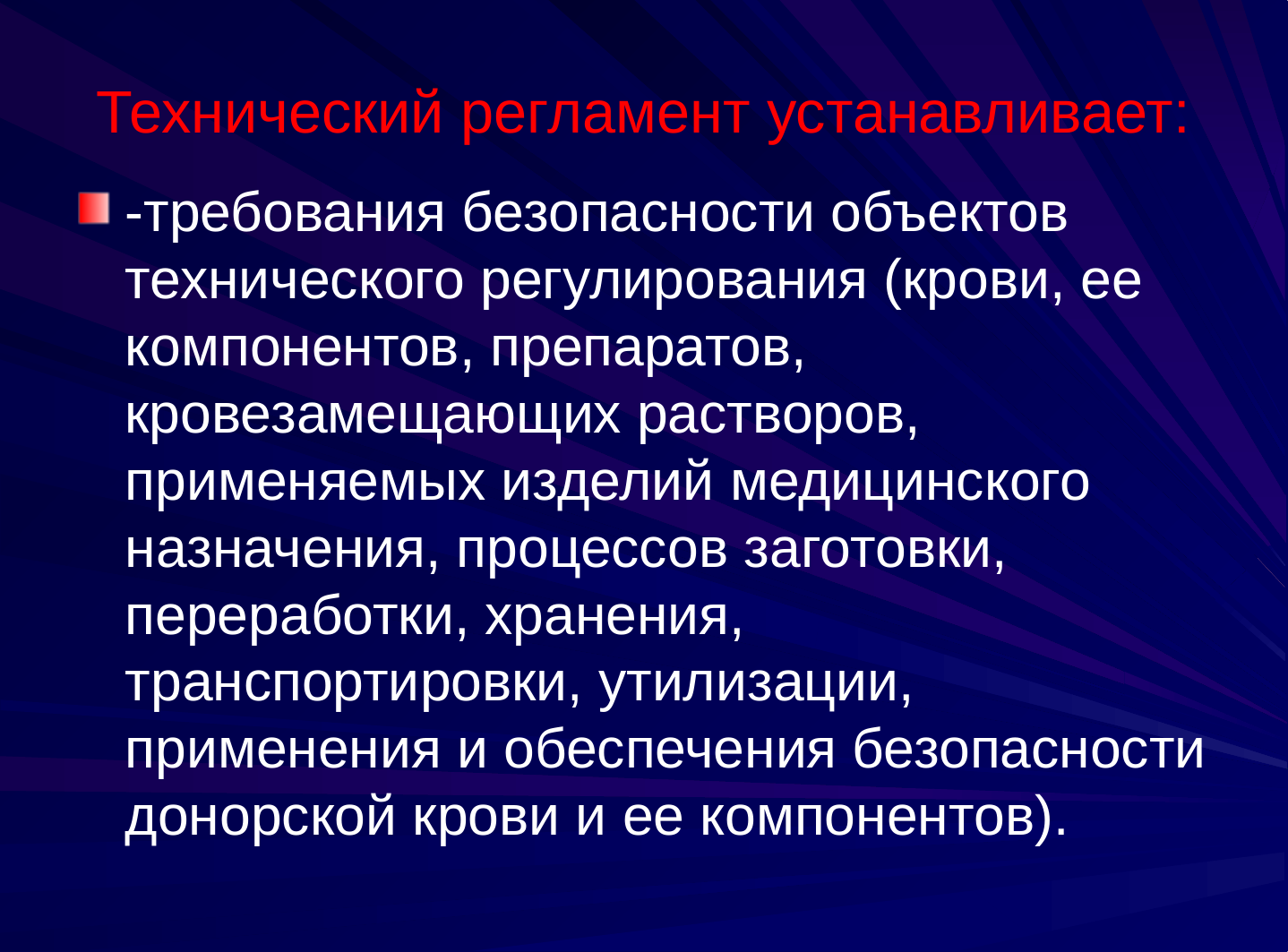

# Технический регламент устанавливает:
-требования безопасности объектов технического регулирования (крови, ее компонентов, препаратов, кровезамещающих растворов, применяемых изделий медицинского назначения, процессов заготовки, переработки, хранения, транспортировки, утилизации, применения и обеспечения безопасности донорской крови и ее компонентов).